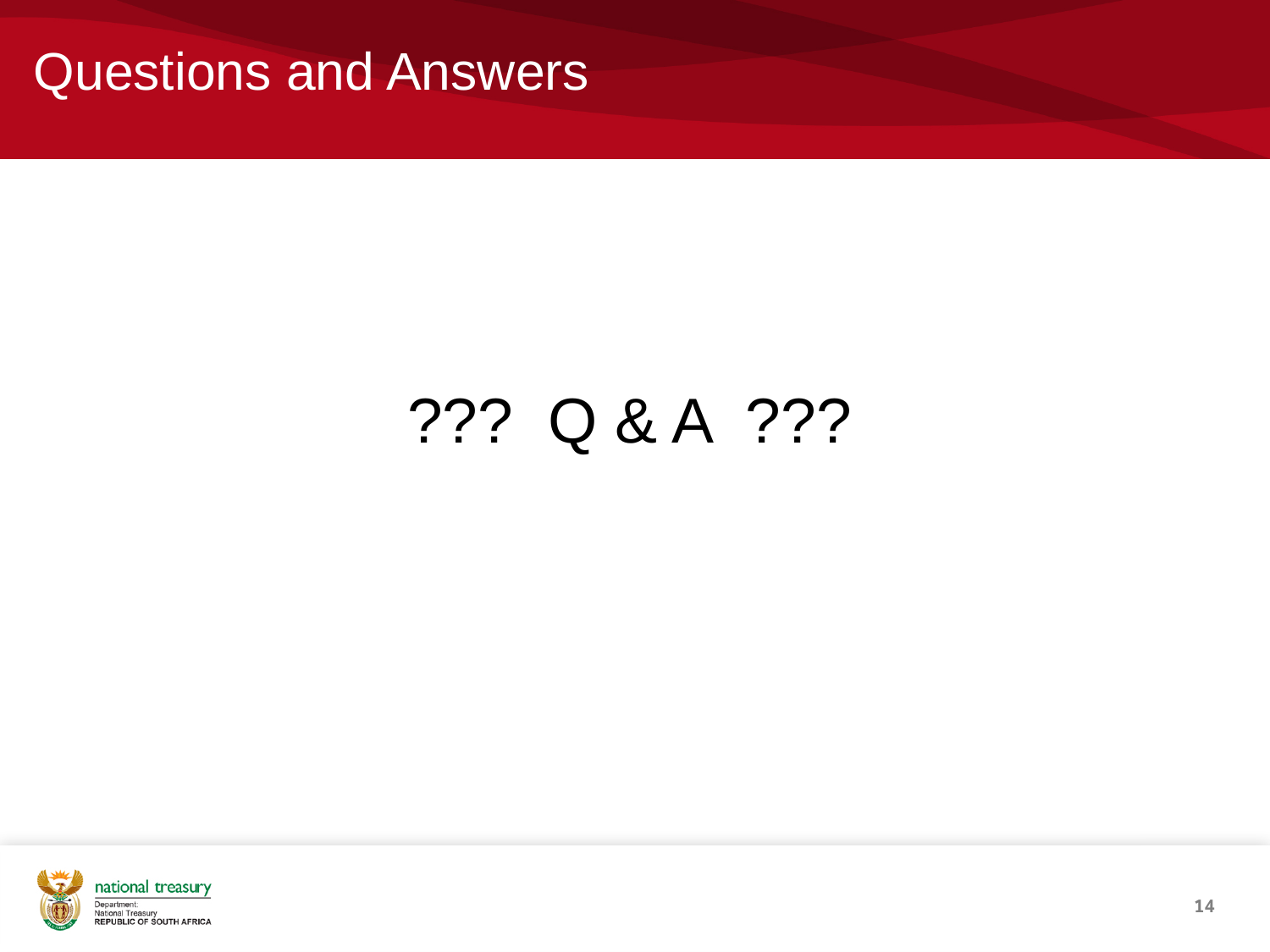

# Questions and Answers

???  Q & A  ???
14